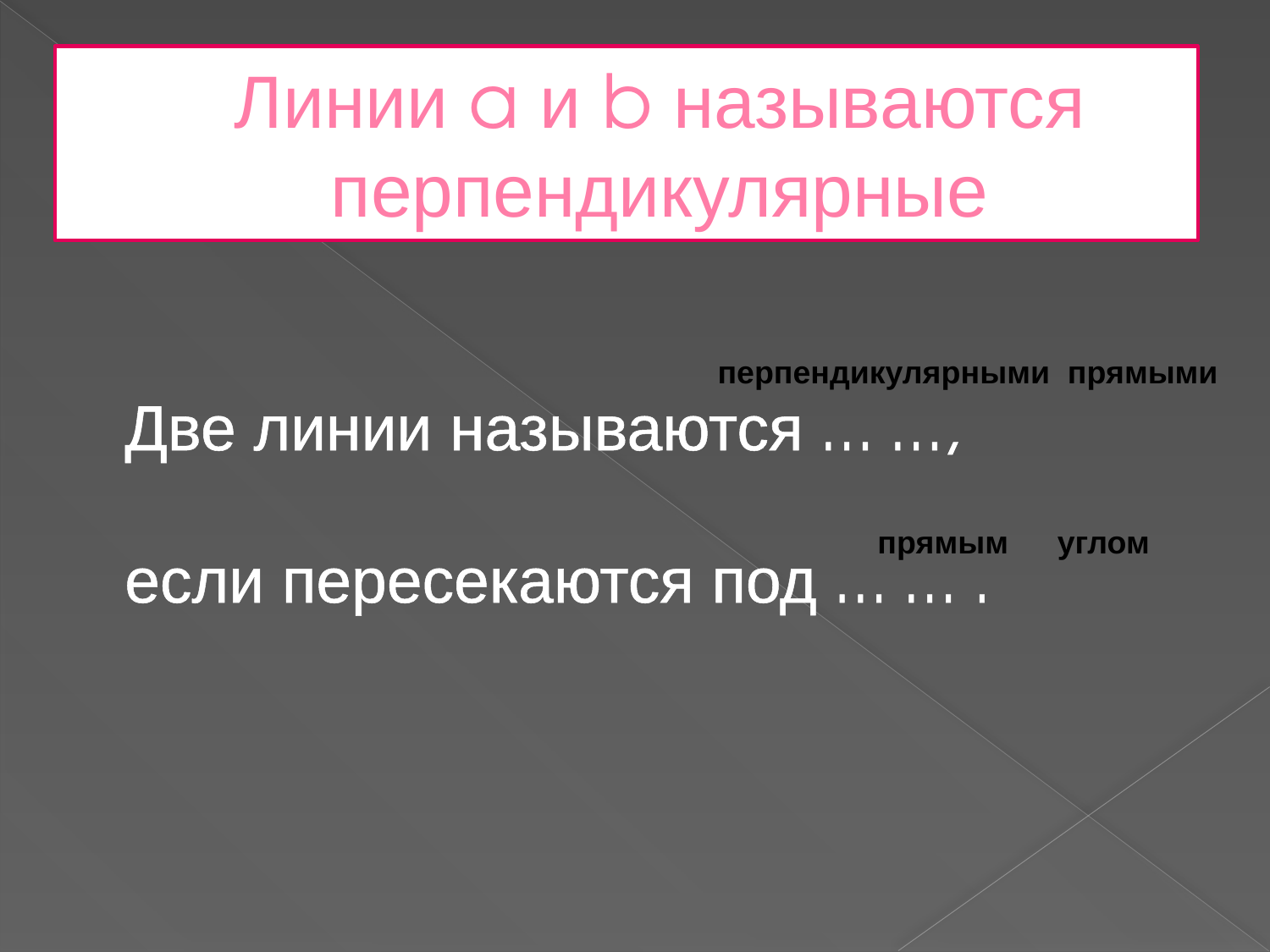

Линии a и b называются перпендикулярные
# Две линии называются … …, если пересекаются под … … .
перпендикулярными
прямыми
прямым
углом